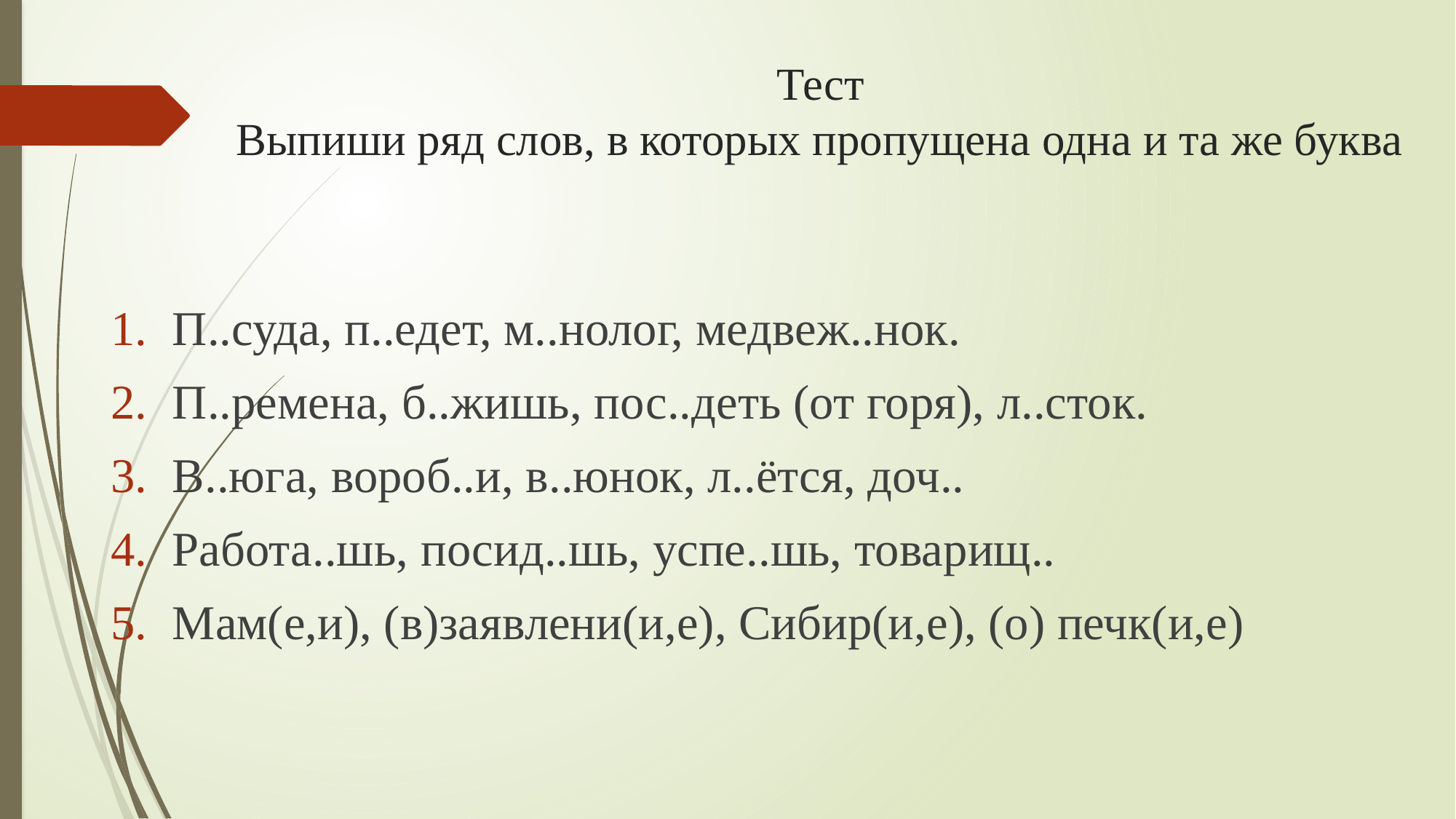

# Тест Выпиши ряд слов, в которых пропущена одна и та же буква

П..суда, п..едет, м..нолог, медвеж..нок.
П..ремена, б..жишь, пос..деть (от горя), л..сток.
В..юга, вороб..и, в..юнок, л..ётся, доч..
Работа..шь, посид..шь, успе..шь, товарищ..
Мам(е,и), (в)заявлени(и,е), Сибир(и,е), (о) печк(и,е)